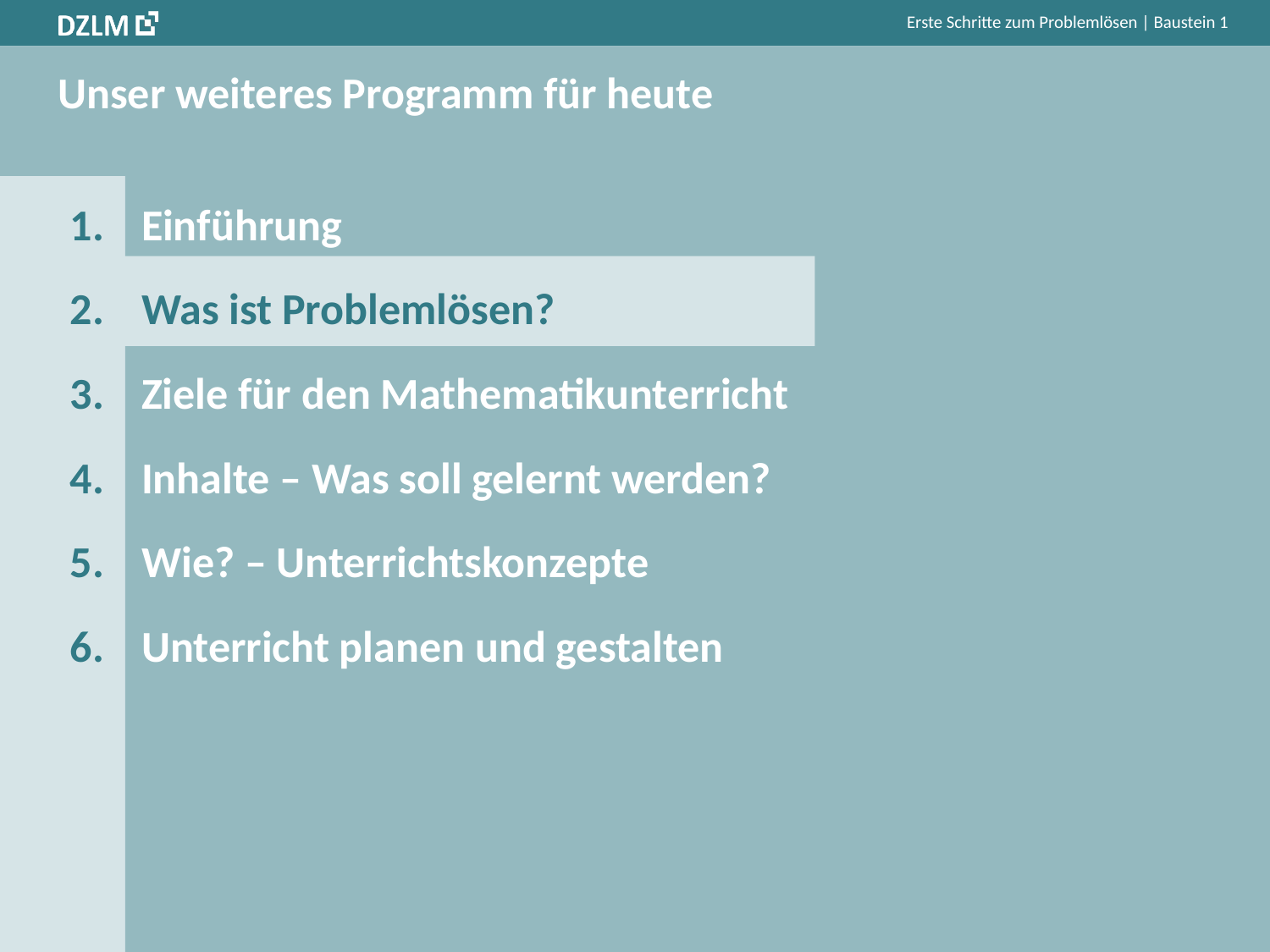

# Unser weiteres Programm für heute

Einführung
Was ist Problemlösen?
Ziele für den Mathematikunterricht
Inhalte – Was soll gelernt werden?
Wie? – Unterrichtskonzepte
Unterricht planen und gestalten